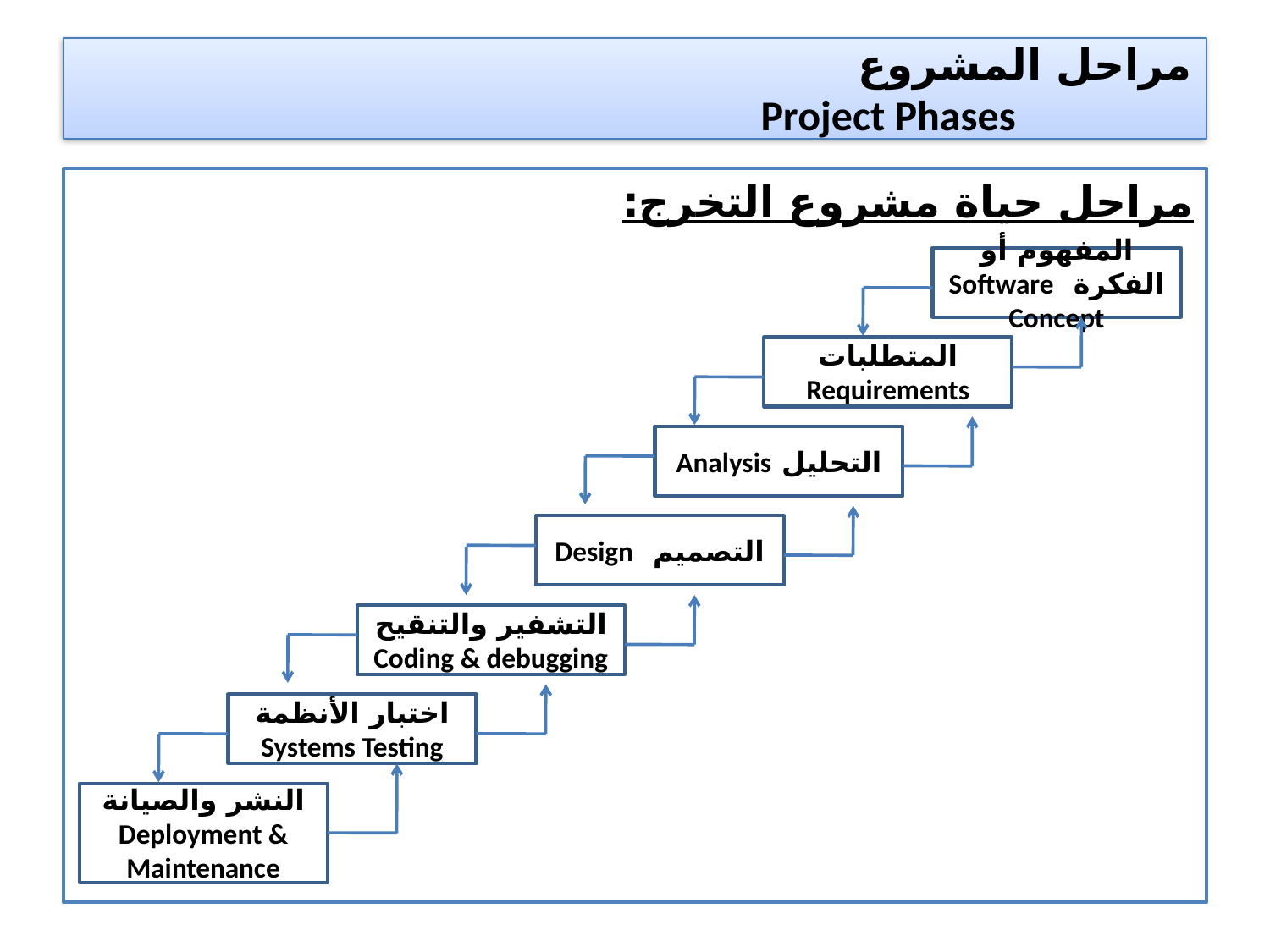

# مراحل المشروع                                                                 Project Phases
مراحل حياة مشروع التخرج:
المفهوم أو الفكرة  Software Concept
المتطلبات Requirements
التحليل Analysis
التصميم  Design
التشفير والتنقيح
Coding & debugging
اختبار الأنظمة
Systems Testing
النشر والصيانة
Deployment & Maintenance